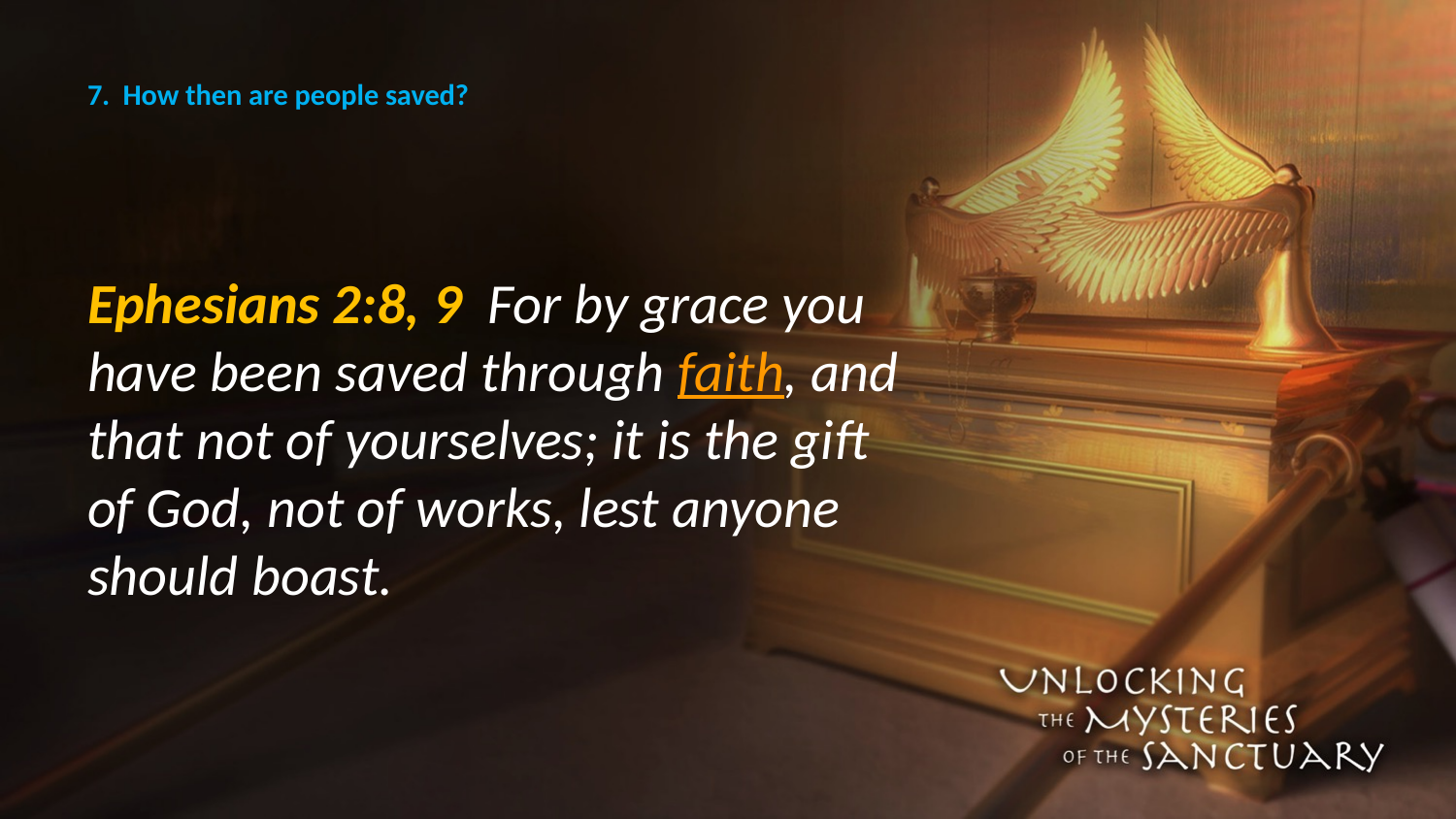

# 7.  How then are people saved?

Ephesians 2:8, 9  For by grace you have been saved through faith, and that not of yourselves; it is the gift of God, not of works, lest anyone should boast.